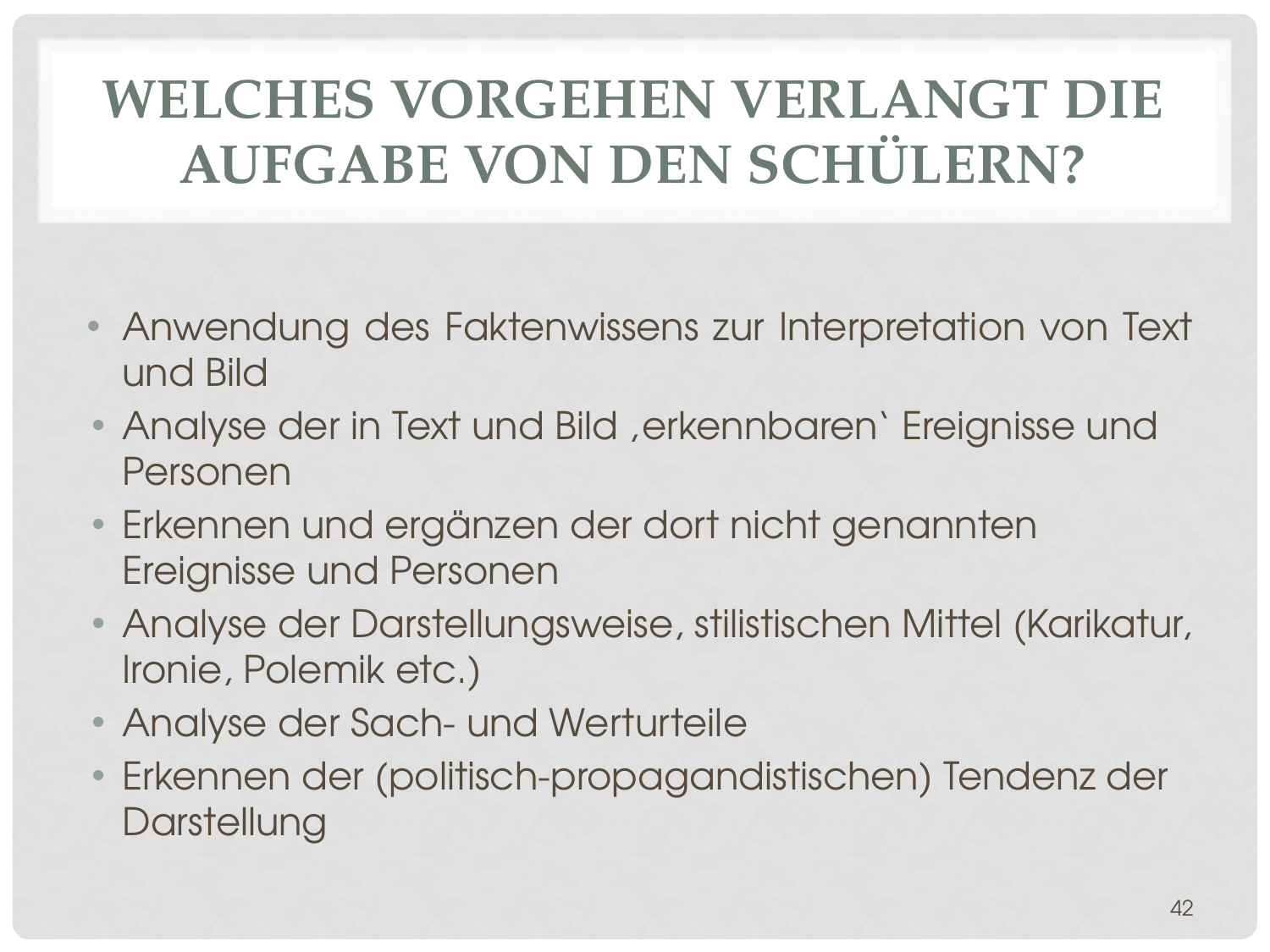

# Welches Vorgehen verlangt die Aufgabe von den Schülern?

Anwendung des Faktenwissens zur Interpretation von Text und Bild
Analyse der in Text und Bild ‚erkennbaren‘ Ereignisse und Personen
Erkennen und ergänzen der dort nicht genannten Ereignisse und Personen
Analyse der Darstellungsweise, stilistischen Mittel (Karikatur, Ironie, Polemik etc.)
Analyse der Sach- und Werturteile
Erkennen der (politisch-propagandistischen) Tendenz der Darstellung

42